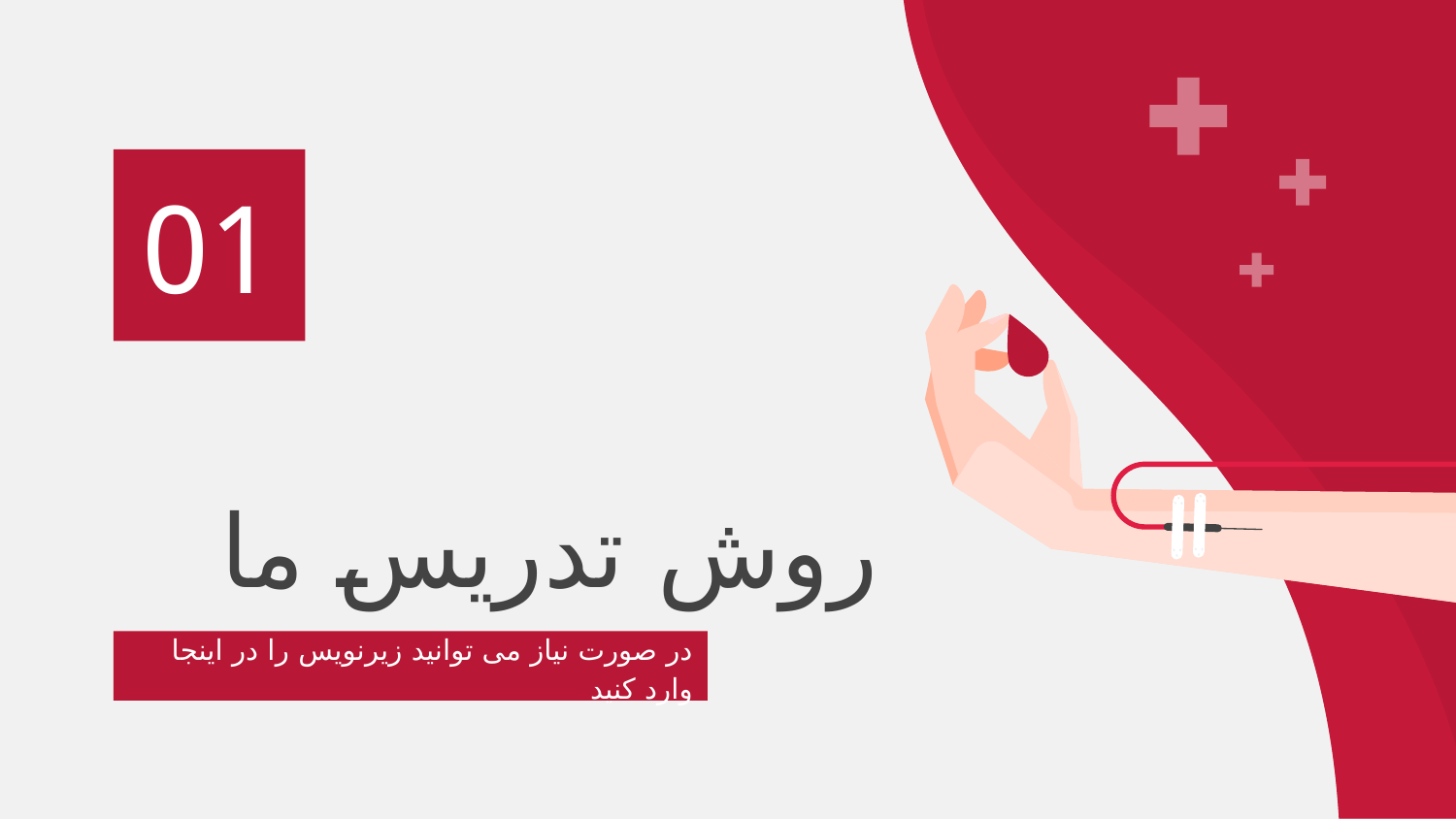

01

# روش تدریس ما
در صورت نیاز می توانید زیرنویس را در اینجا وارد کنید